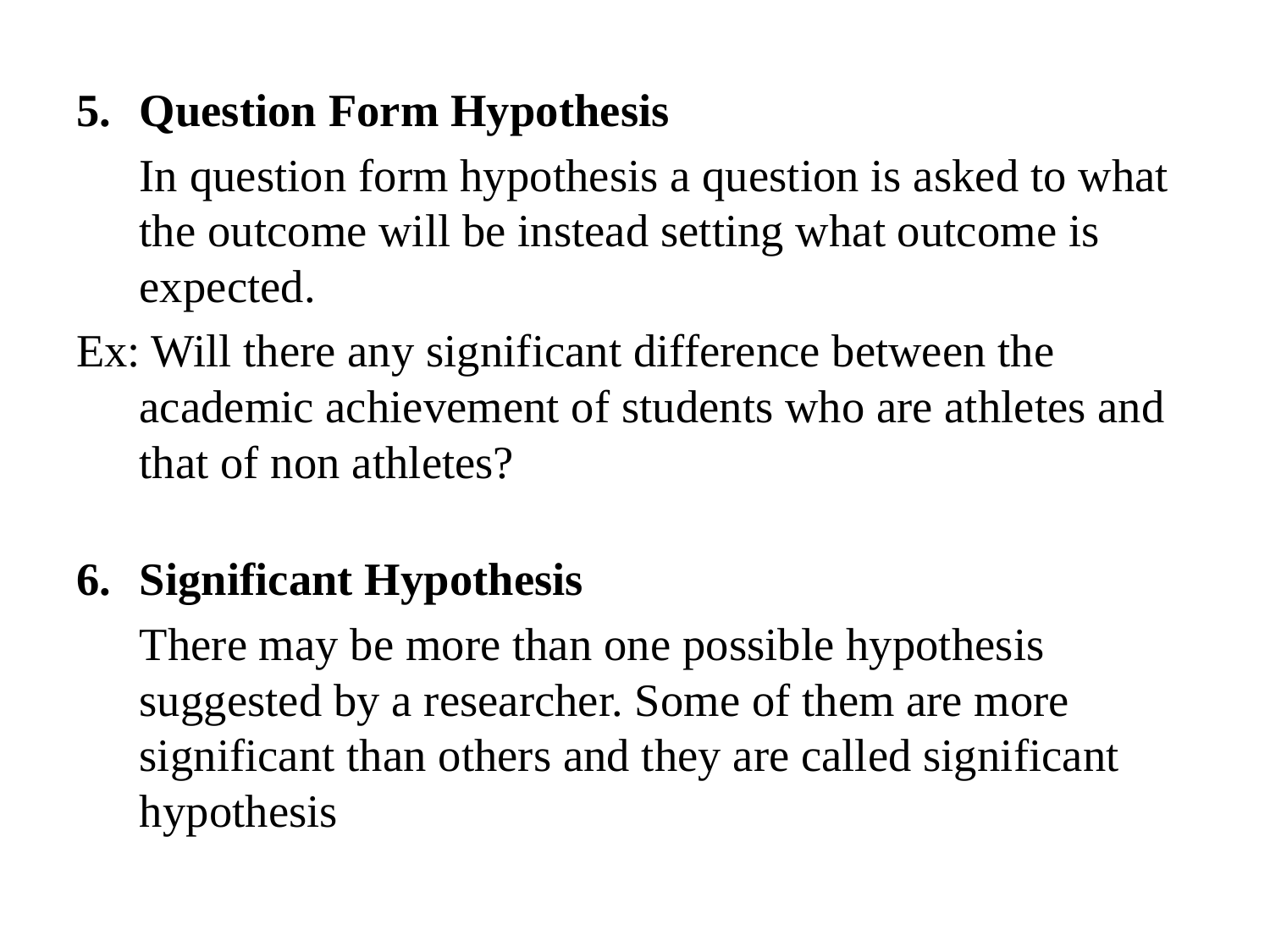

Question Form Hypothesis
	In question form hypothesis a question is asked to what the outcome will be instead setting what outcome is expected.
Ex: Will there any significant difference between the academic achievement of students who are athletes and that of non athletes?

Significant Hypothesis
	There may be more than one possible hypothesis suggested by a researcher. Some of them are more significant than others and they are called significant hypothesis